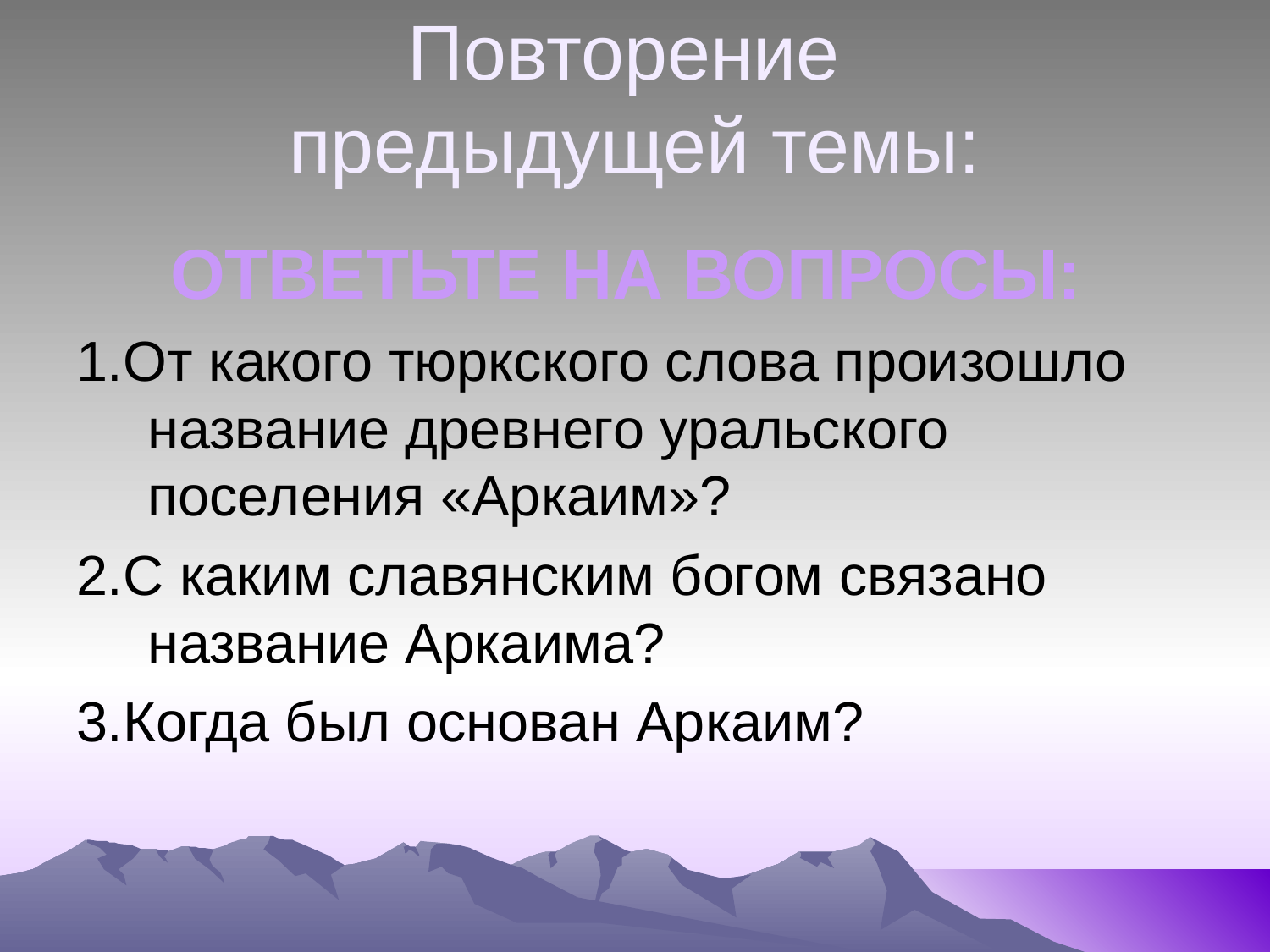

# Повторение предыдущей темы:
      ОТВЕТЬТЕ НА ВОПРОСЫ:
1.От какого тюркского слова произошло название древнего уральского поселения «Аркаим»?
2.С каким славянским богом связано название Аркаима?
3.Когда был основан Аркаим?